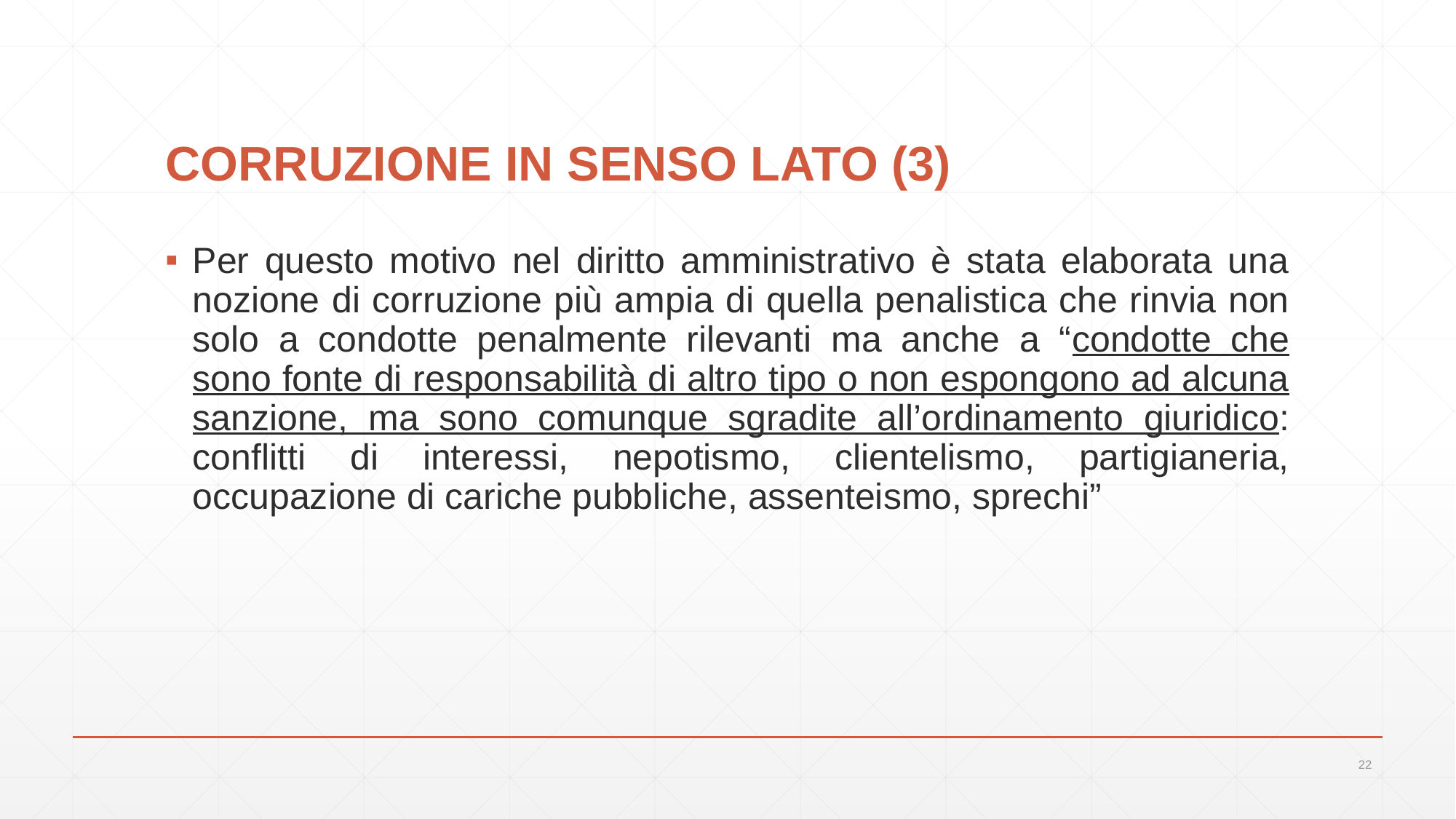

# CORRUZIONE IN SENSO LATO (3)
Per questo motivo nel diritto amministrativo è stata elaborata una nozione di corruzione più ampia di quella penalistica che rinvia non solo a condotte penalmente rilevanti ma anche a “condotte che sono fonte di responsabilità di altro tipo o non espongono ad alcuna sanzione, ma sono comunque sgradite all’ordinamento giuridico: conflitti di interessi, nepotismo, clientelismo, partigianeria, occupazione di cariche pubbliche, assenteismo, sprechi”

22